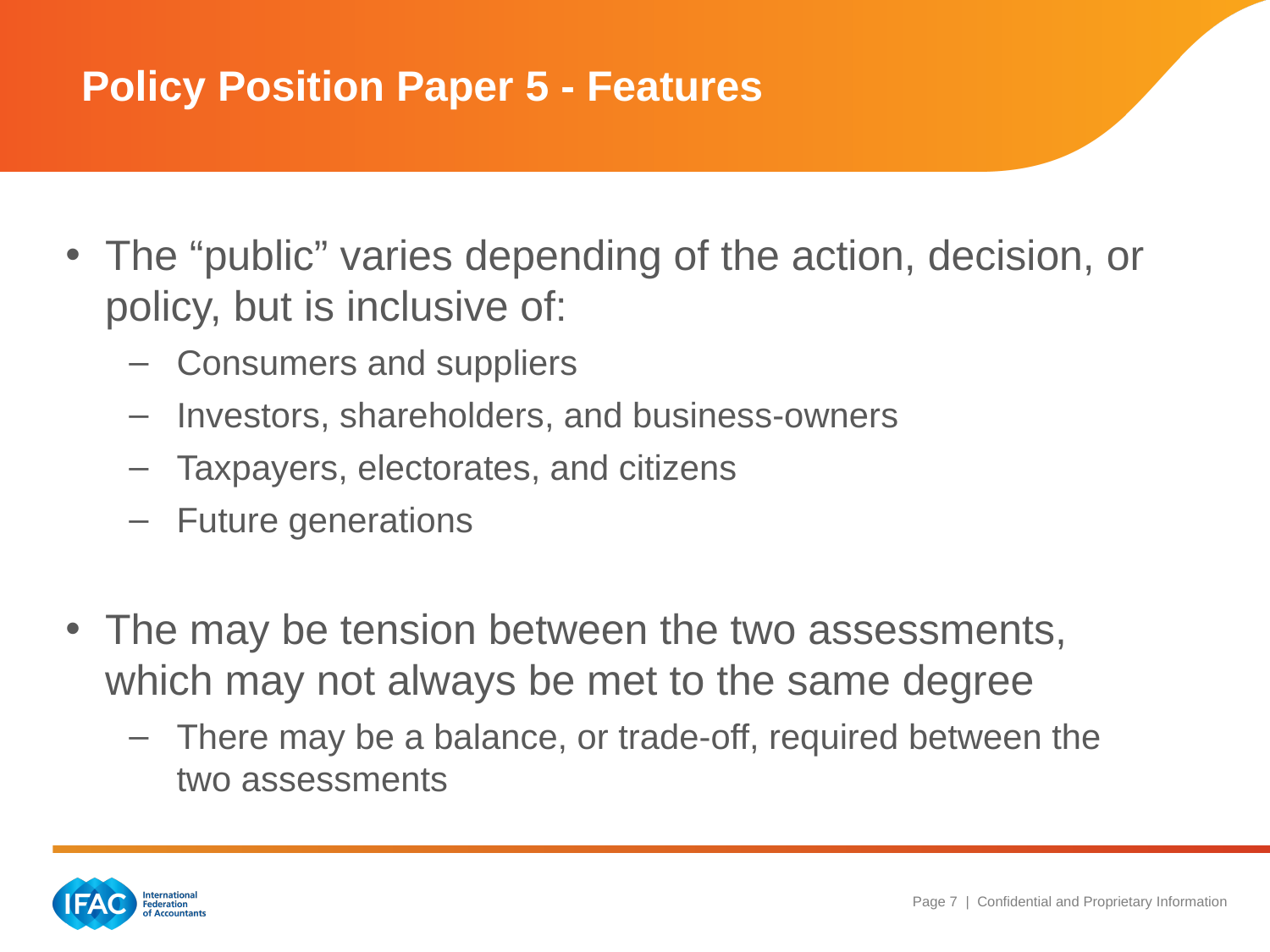

Policy Position Paper 5 - Features
The “public” varies depending of the action, decision, or policy, but is inclusive of:
Consumers and suppliers
Investors, shareholders, and business-owners
Taxpayers, electorates, and citizens
Future generations

The may be tension between the two assessments, which may not always be met to the same degree
There may be a balance, or trade-off, required between the two assessments